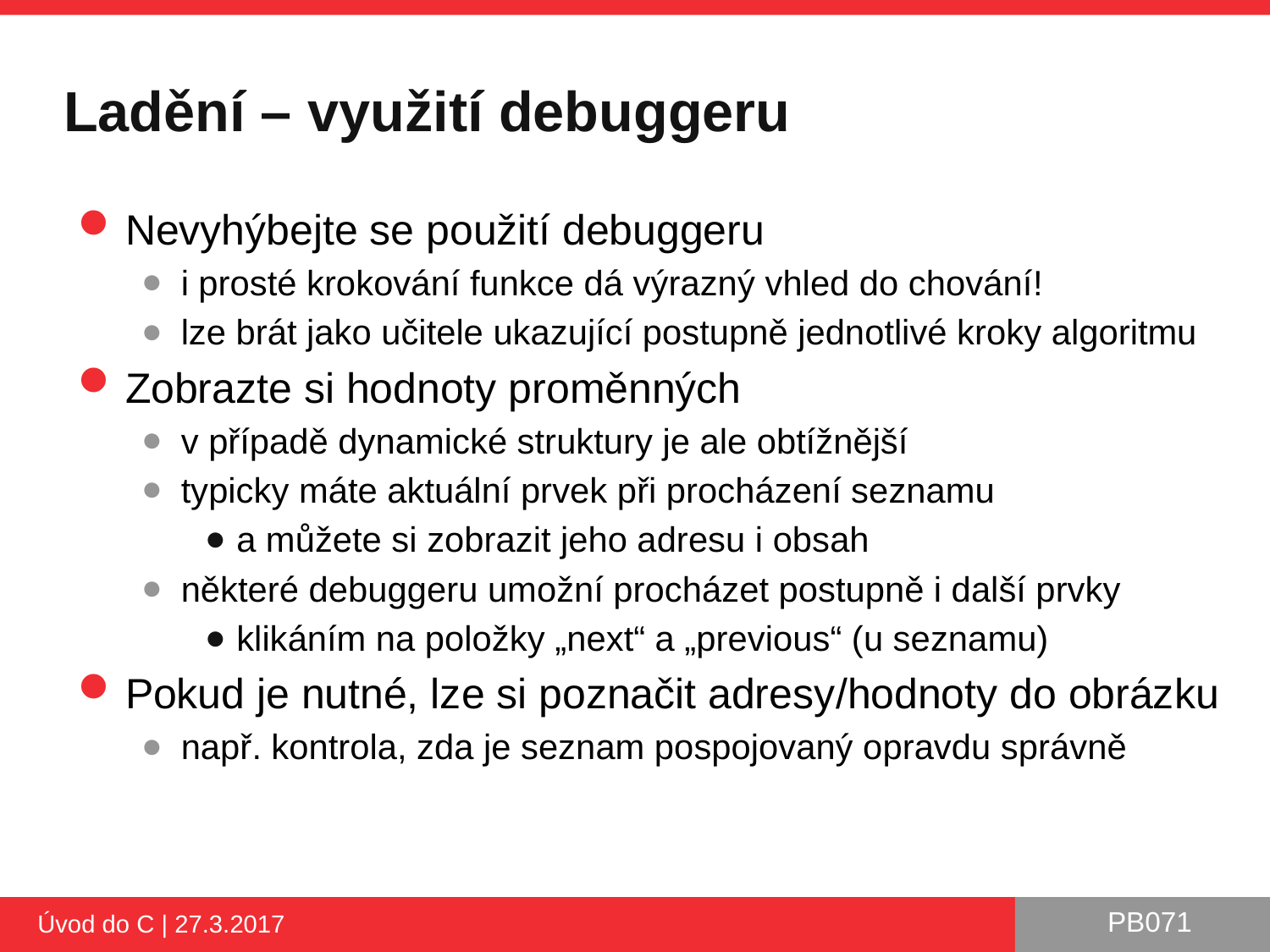

# Ladění – využití debuggeru
Nevyhýbejte se použití debuggeru
i prosté krokování funkce dá výrazný vhled do chování!
lze brát jako učitele ukazující postupně jednotlivé kroky algoritmu
Zobrazte si hodnoty proměnných
v případě dynamické struktury je ale obtížnější
typicky máte aktuální prvek při procházení seznamu
a můžete si zobrazit jeho adresu i obsah
některé debuggeru umožní procházet postupně i další prvky
klikáním na položky „next“ a „previous“ (u seznamu)
Pokud je nutné, lze si poznačit adresy/hodnoty do obrázku
např. kontrola, zda je seznam pospojovaný opravdu správně
Úvod do C | 27.3.2017